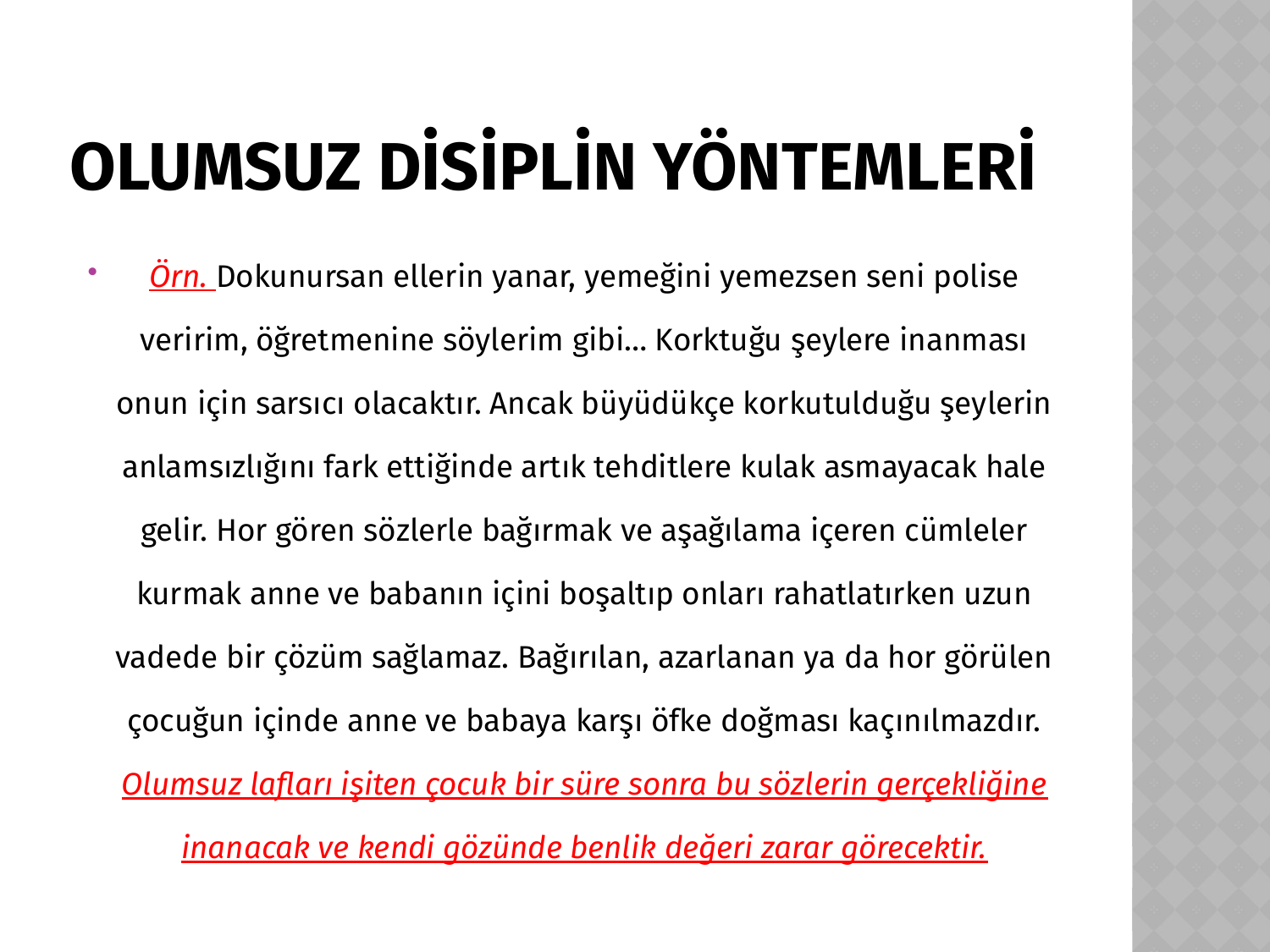

# OLUMSUZ DİSİPLİN YÖNTEMLERİ
Örn. Dokunursan ellerin yanar, yemeğini yemezsen seni polise veririm, öğretmenine söylerim gibi… Korktuğu şeylere inanması onun için sarsıcı olacaktır. Ancak büyüdükçe korkutulduğu şeylerin anlamsızlığını fark ettiğinde artık tehditlere kulak asmayacak hale gelir. Hor gören sözlerle bağırmak ve aşağılama içeren cümleler kurmak anne ve babanın içini boşaltıp onları rahatlatırken uzun vadede bir çözüm sağlamaz. Bağırılan, azarlanan ya da hor görülen çocuğun içinde anne ve babaya karşı öfke doğması kaçınılmazdır. Olumsuz lafları işiten çocuk bir süre sonra bu sözlerin gerçekliğine inanacak ve kendi gözünde benlik değeri zarar görecektir.